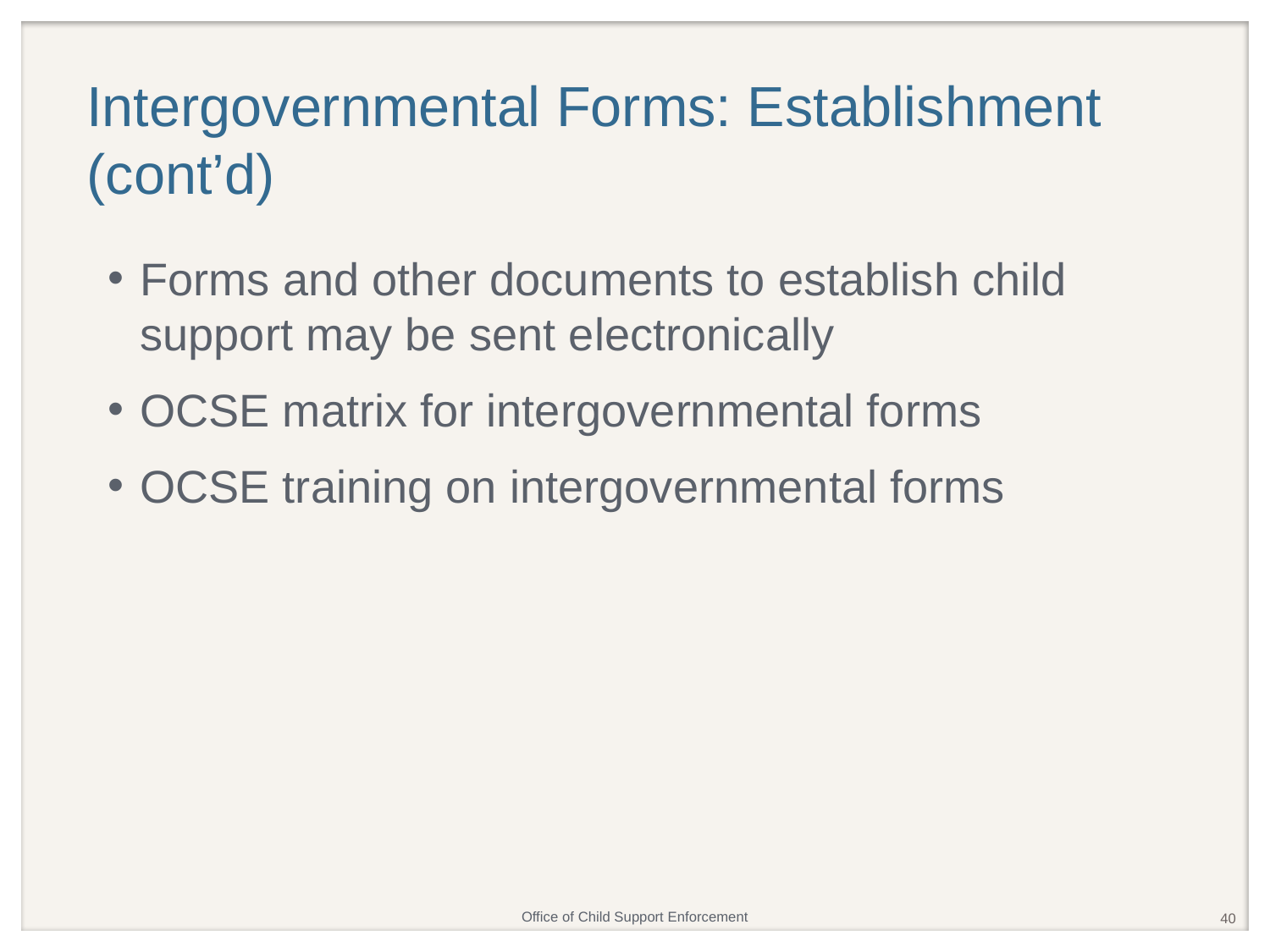

# Intergovernmental Forms: Establishment (cont’d)
Forms and other documents to establish child support may be sent electronically
OCSE matrix for intergovernmental forms
OCSE training on intergovernmental forms
40